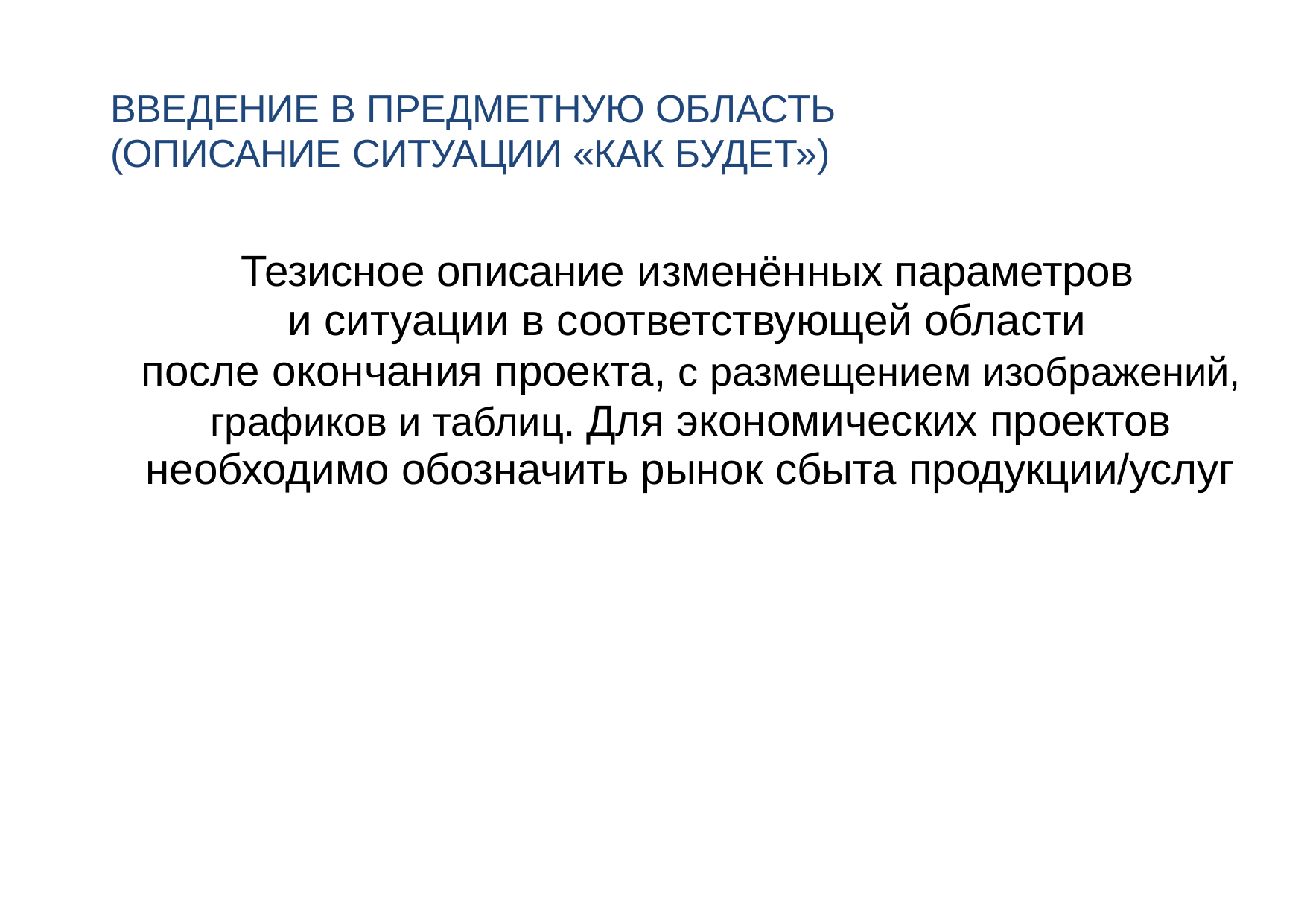

# ВВЕДЕНИЕ В ПРЕДМЕТНУЮ ОБЛАСТЬ (ОПИСАНИЕ СИТУАЦИИ «КАК БУДЕТ»)
Тезисное описание изменённых параметров и ситуации в соответствующей области
после окончания проекта, с размещением изображений, графиков и таблиц. Для экономических проектов
необходимо обозначить рынок сбыта продукции/услуг